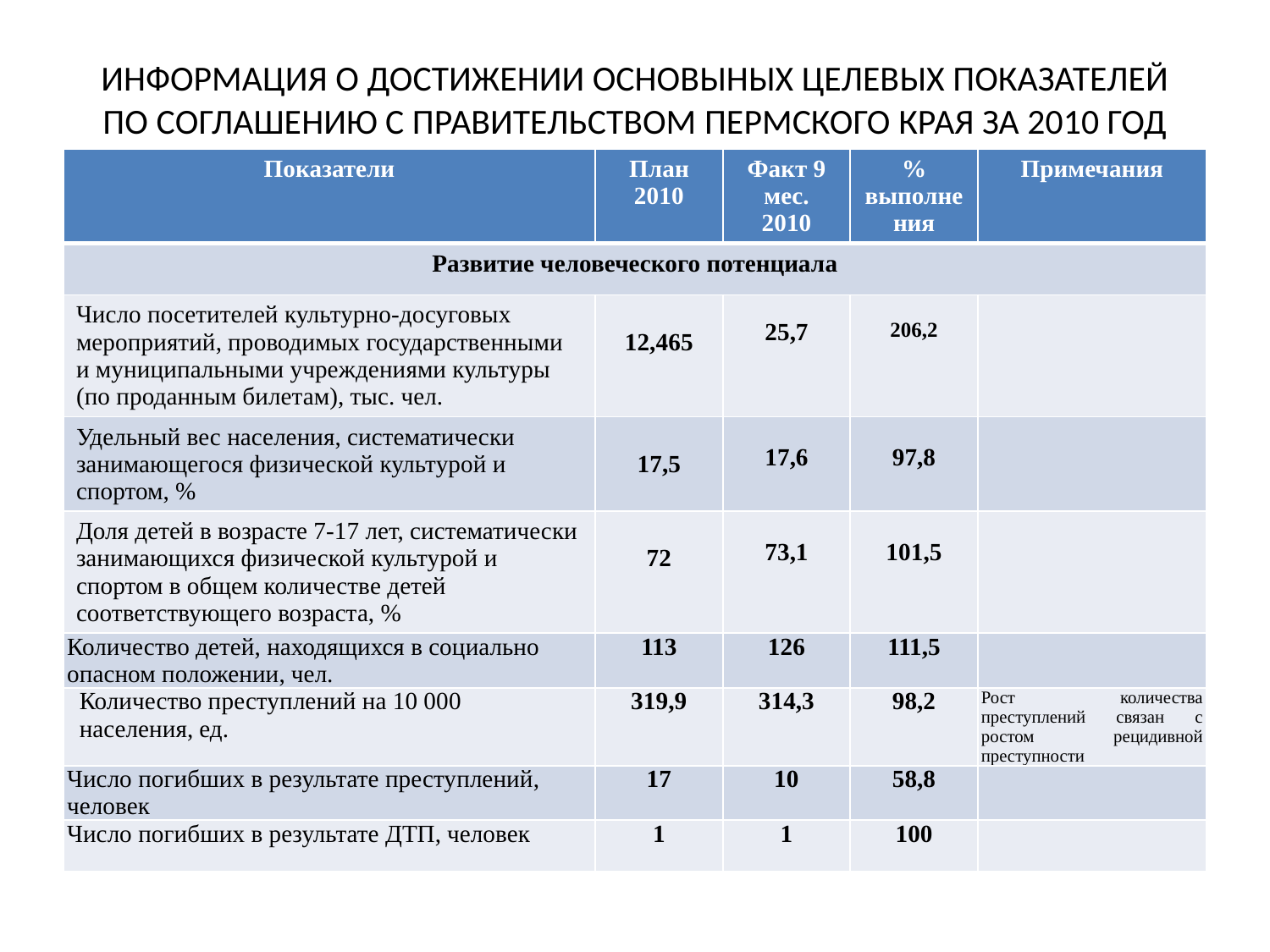

# ИНФОРМАЦИЯ О ДОСТИЖЕНИИ ОСНОВЫНЫХ ЦЕЛЕВЫХ ПОКАЗАТЕЛЕЙ ПО СОГЛАШЕНИЮ С ПРАВИТЕЛЬСТВОМ ПЕРМСКОГО КРАЯ ЗА 2010 ГОД
| Показатели | План 2010 | Факт 9 мес. 2010 | % выполнения | Примечания |
| --- | --- | --- | --- | --- |
| Развитие человеческого потенциала |  |  |  |  |
| Число посетителей культурно-досуговых мероприятий, проводимых государственными и муниципальными учреждениями культуры (по проданным билетам), тыс. чел. | 12,465 | 25,7 | 206,2 |  |
| Удельный вес населения, систематически занимающегося физической культурой и спортом, % | 17,5 | 17,6 | 97,8 |  |
| Доля детей в возрасте 7-17 лет, систематически занимающихся физической культурой и спортом в общем количестве детей соответствующего возраста, % | 72 | 73,1 | 101,5 |  |
| Количество детей, находящихся в социально опасном положении, чел. | 113 | 126 | 111,5 |  |
| Количество преступлений на 10 000 населения, ед. | 319,9 | 314,3 | 98,2 | Рост количества преступлений связан с ростом рецидивной преступности |
| Число погибших в результате преступлений, человек | 17 | 10 | 58,8 |  |
| Число погибших в результате ДТП, человек | 1 | 1 | 100 |  |